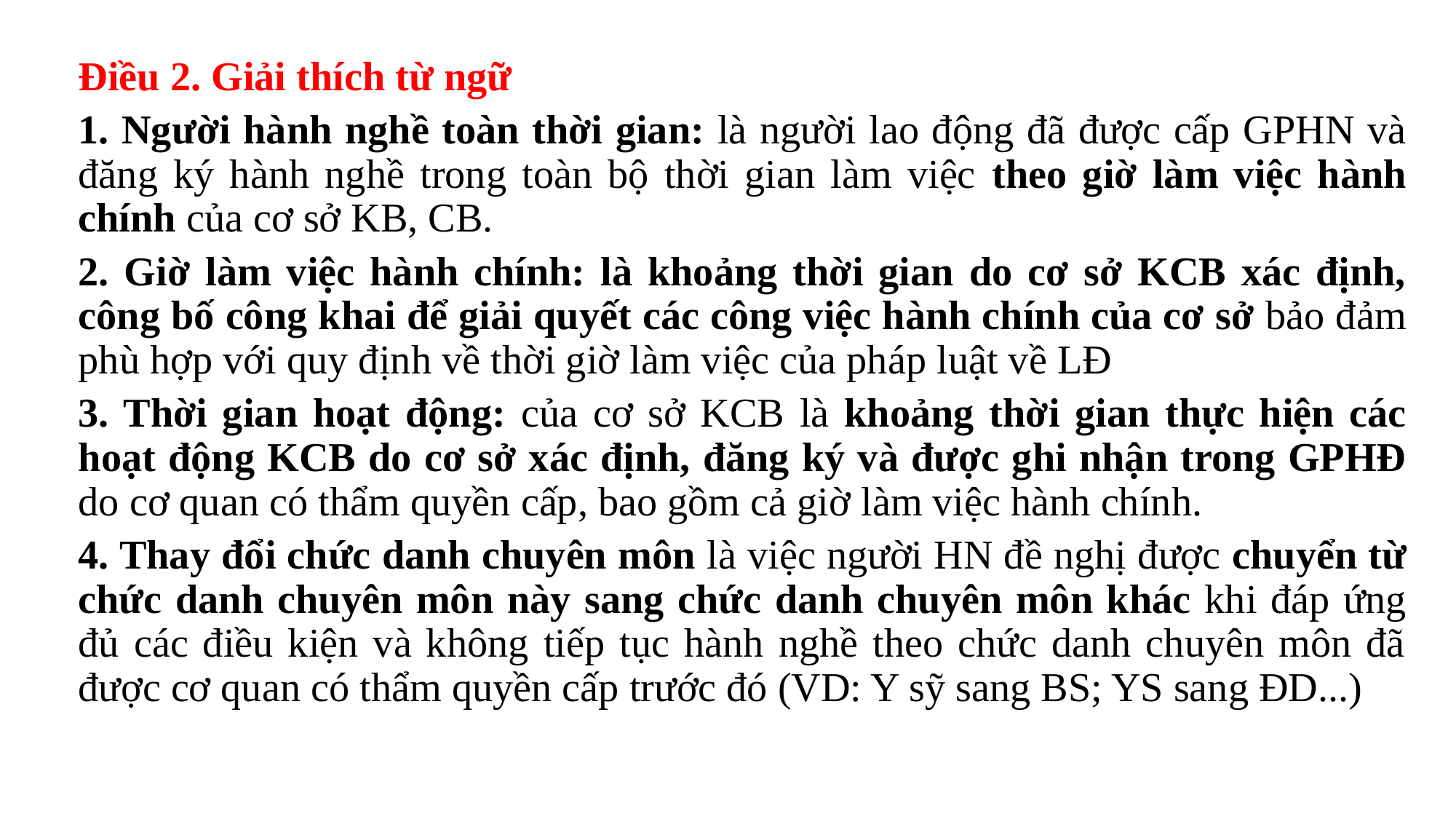

# Điều 2. Giải thích từ ngữ
1. Người hành nghề toàn thời gian: là người lao động đã được cấp GPHN và đăng ký hành nghề trong toàn bộ thời gian làm việc theo giờ làm việc hành chính của cơ sở KB, CB.
2. Giờ làm việc hành chính: là khoảng thời gian do cơ sở KCB xác định, công bố công khai để giải quyết các công việc hành chính của cơ sở bảo đảm phù hợp với quy định về thời giờ làm việc của pháp luật về LĐ
3. Thời gian hoạt động: của cơ sở KCB là khoảng thời gian thực hiện các hoạt động KCB do cơ sở xác định, đăng ký và được ghi nhận trong GPHĐ do cơ quan có thẩm quyền cấp, bao gồm cả giờ làm việc hành chính.
4. Thay đổi chức danh chuyên môn là việc người HN đề nghị được chuyển từ chức danh chuyên môn này sang chức danh chuyên môn khác khi đáp ứng đủ các điều kiện và không tiếp tục hành nghề theo chức danh chuyên môn đã được cơ quan có thẩm quyền cấp trước đó (VD: Y sỹ sang BS; YS sang ĐD...)